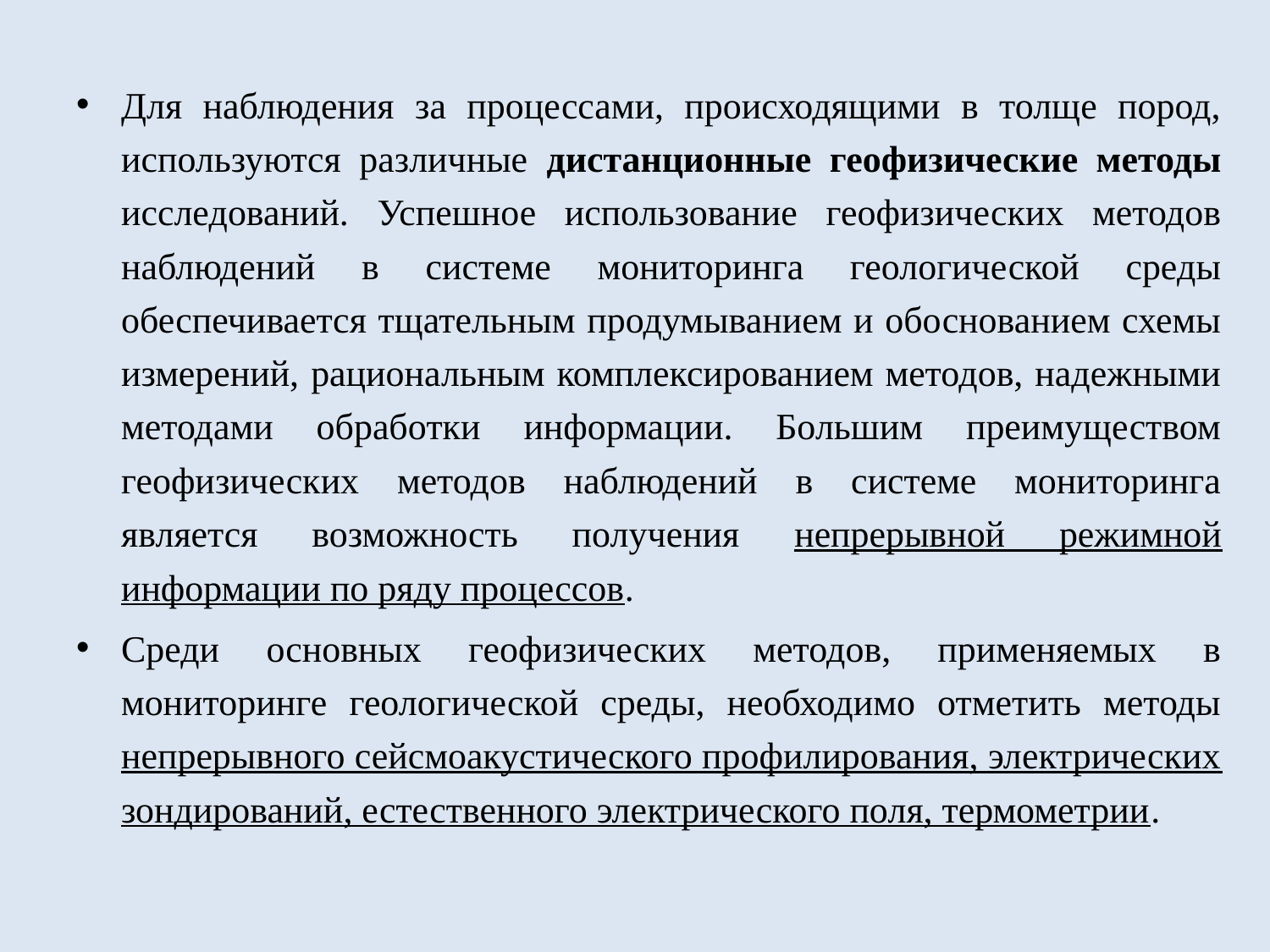

Для наблюдения за процессами, происходящими в толще пород, используются различные дистанционные геофизические методы исследований. Успешное использование геофизических методов наблюдений в системе мониторинга геологической среды обеспечивается тщательным продумыванием и обоснованием схемы измерений, рациональным комплексированием методов, надежными методами обработки информации. Большим преимуществом геофизических методов наблюдений в системе мониторинга является возможность получения непрерывной режимной информации по ряду процессов.
Среди основных геофизических методов, применяемых в мониторинге геологической среды, необходимо отметить методы непрерывного сейсмоакустического профилирования, электрических зондирований, естественного электрического поля, термометрии.